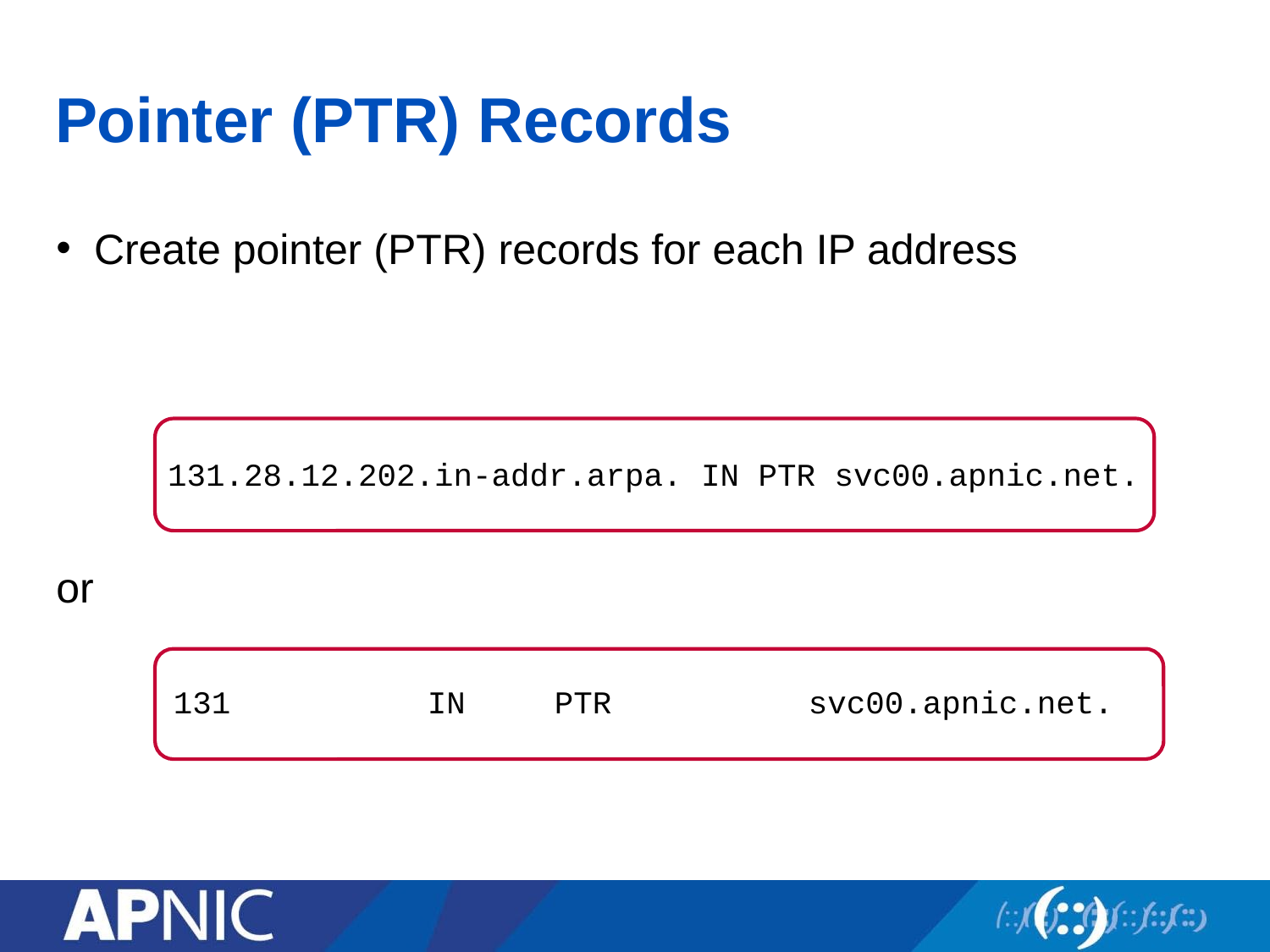

# Pointer (PTR) Records
Create pointer (PTR) records for each IP address

				      					or

131.28.12.202.in-addr.arpa. IN PTR svc00.apnic.net.

131   		IN   	PTR   		svc00.apnic.net.